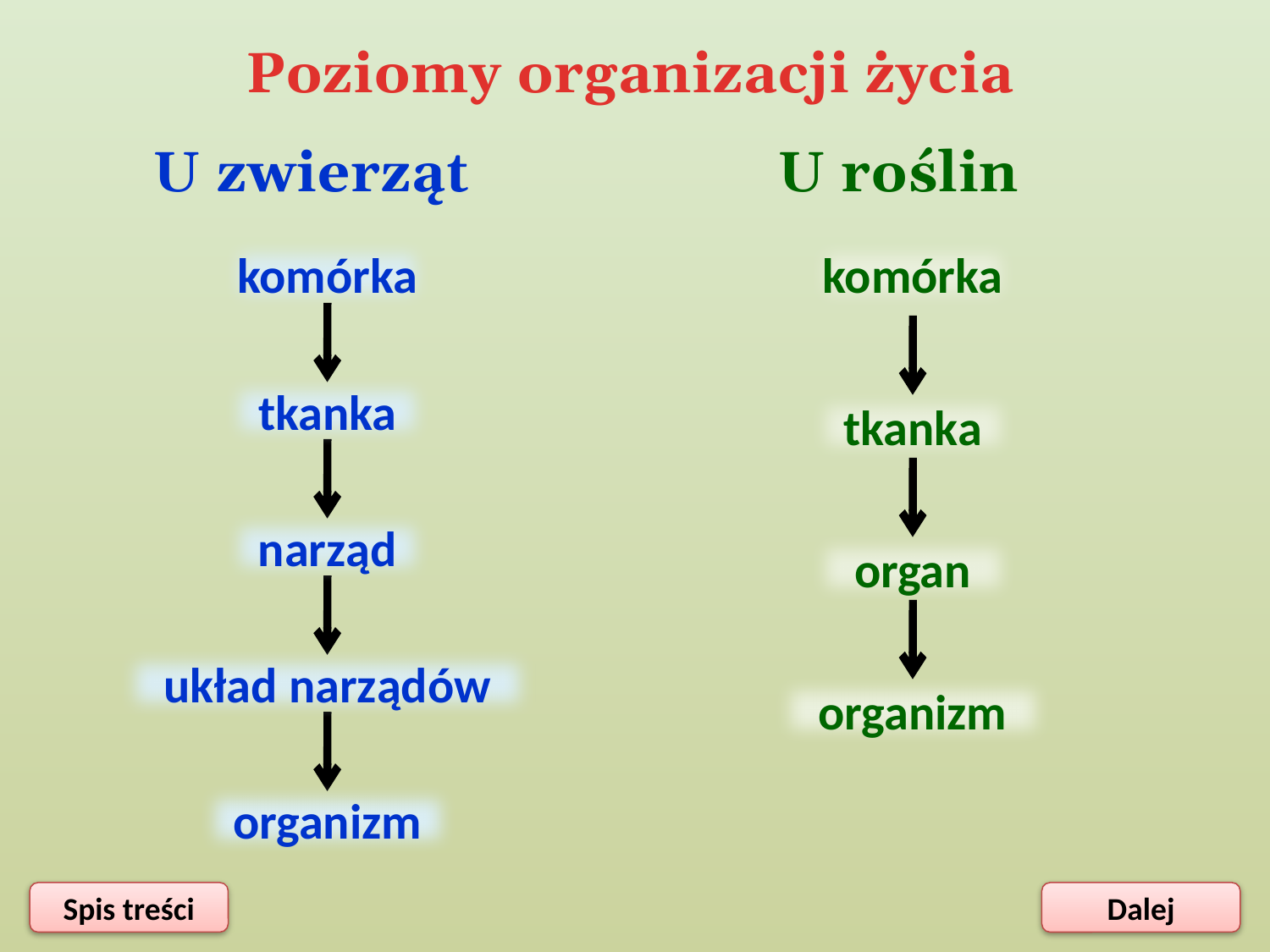

Poziomy organizacji życia
U zwierząt
U roślin
komórka
komórka
tkanka
tkanka
narząd
organ
układ narządów
organizm
organizm
Autor: Elżbieta Jarębska
Spis treści
Dalej